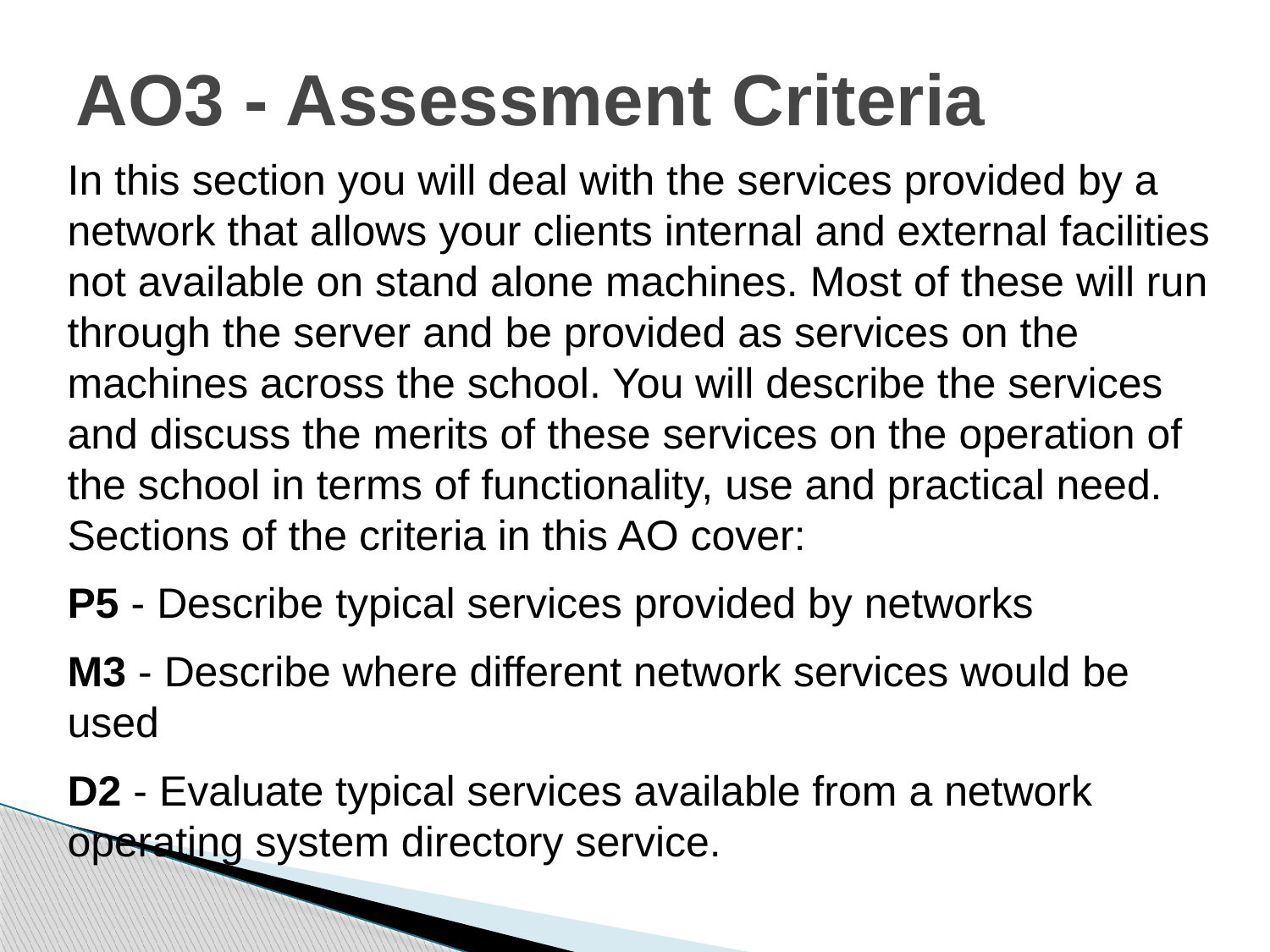

# AO3 - Assessment Criteria
In this section you will deal with the services provided by a network that allows your clients internal and external facilities not available on stand alone machines. Most of these will run through the server and be provided as services on the machines across the school. You will describe the services and discuss the merits of these services on the operation of the school in terms of functionality, use and practical need. Sections of the criteria in this AO cover:
P5 - Describe typical services provided by networks
M3 - Describe where different network services would be used
D2 - Evaluate typical services available from a network operating system directory service.